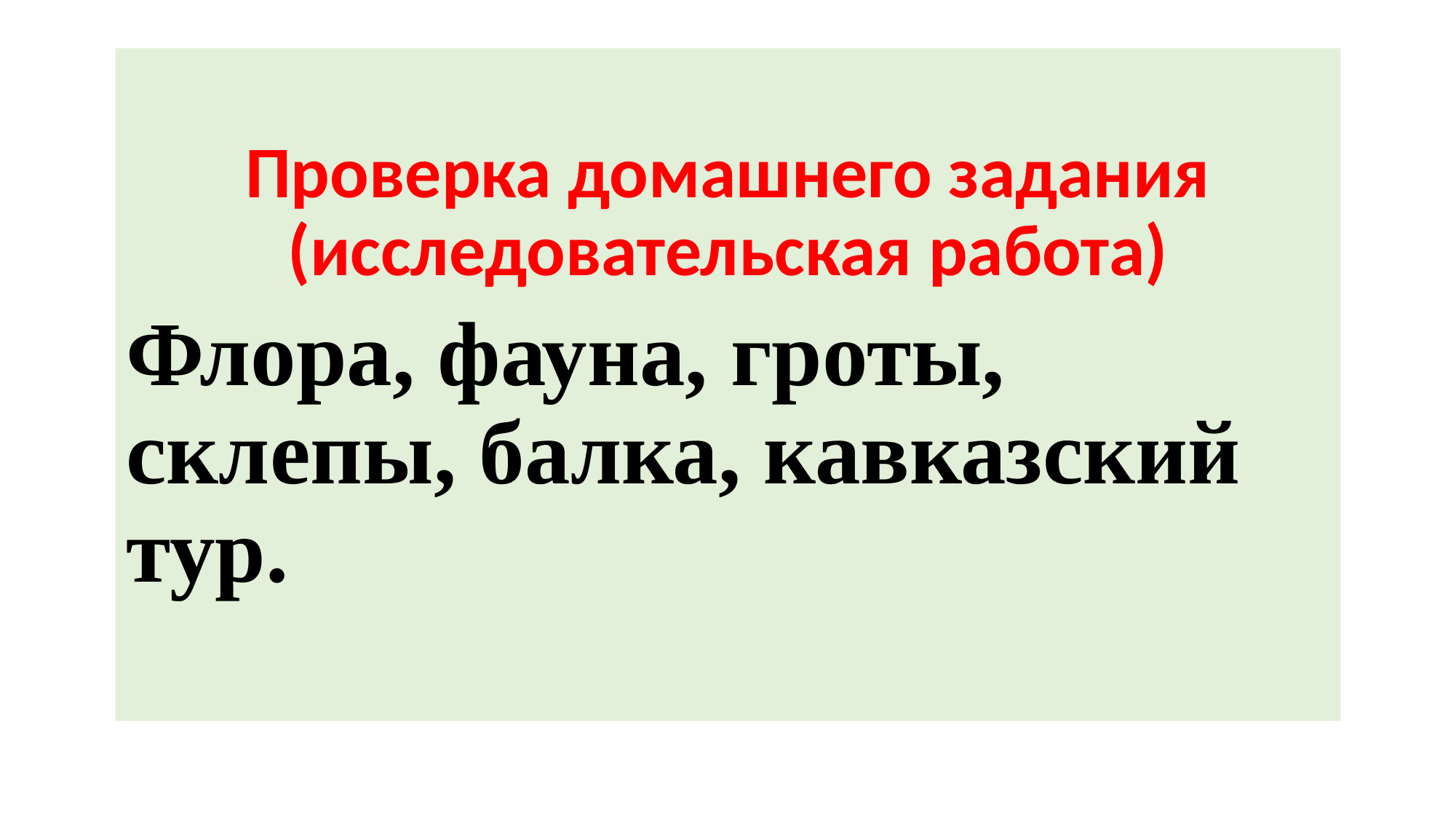

Проверка домашнего задания (исследовательская работа)
Флора, фауна, гроты, склепы, балка, кавказский тур.